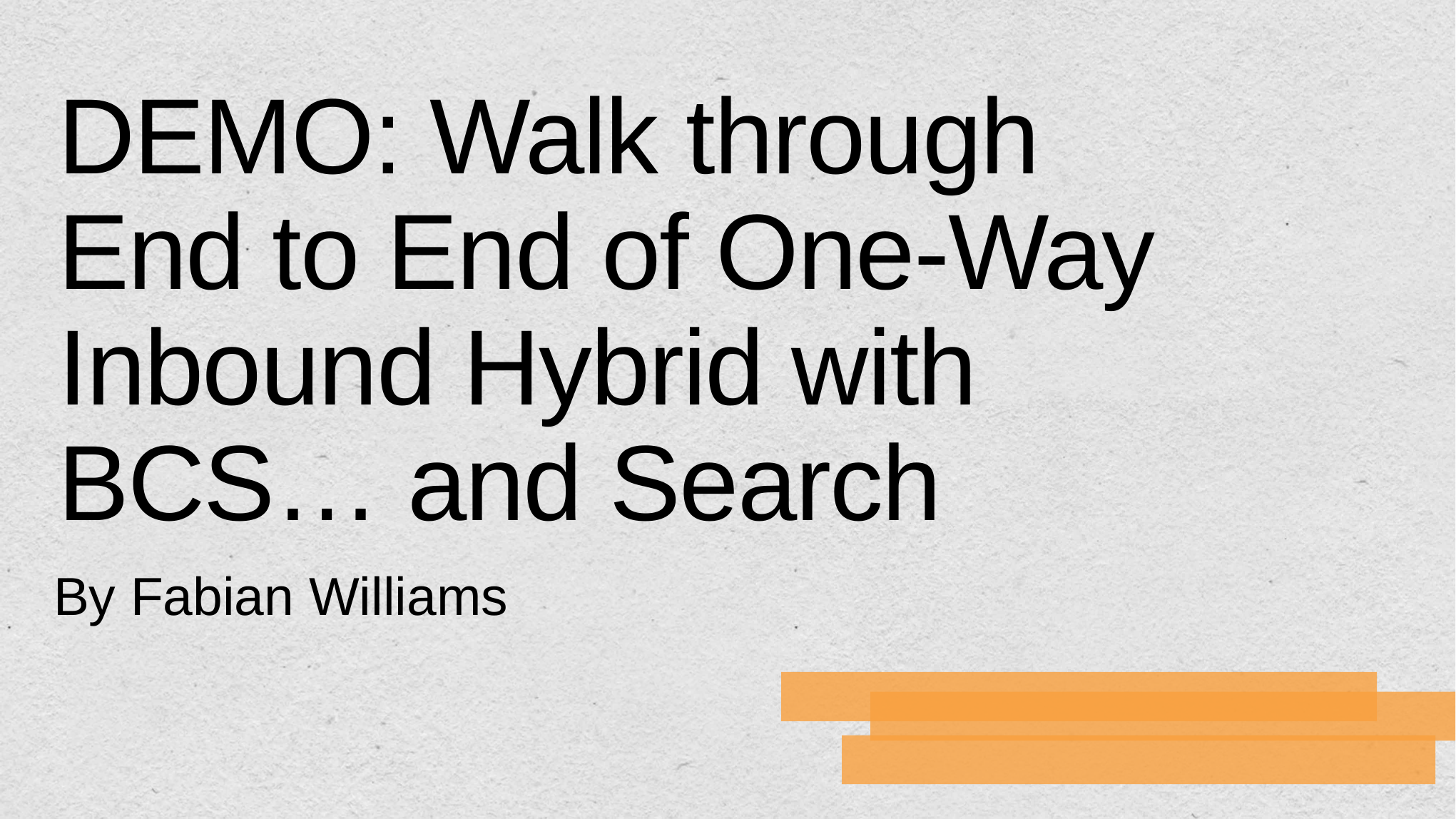

# DEMO: Walk through End to End of One-Way Inbound Hybrid with BCS… and Search
By Fabian Williams